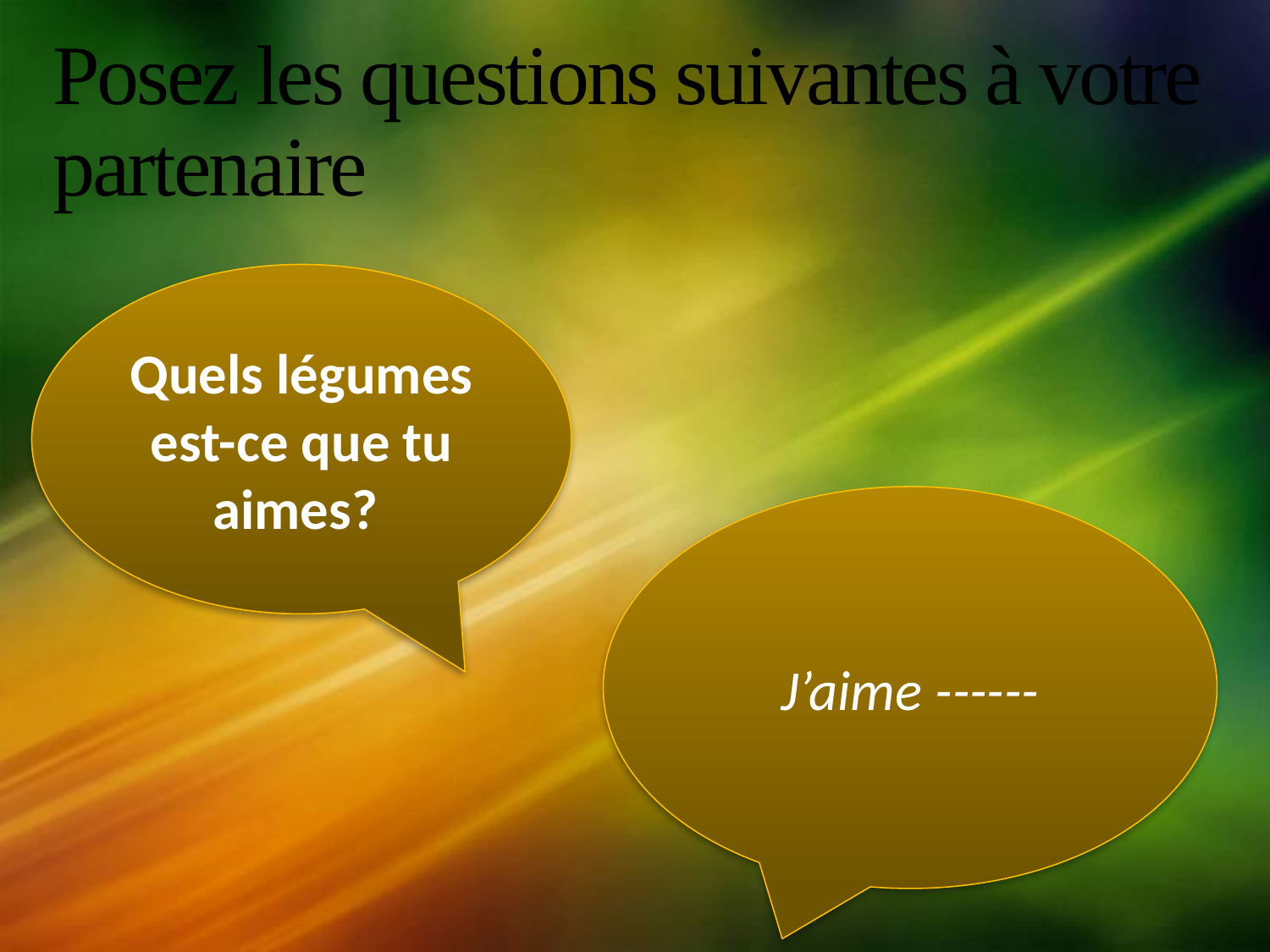

# Posez les questions suivantes à votre partenaire
Quels légumes est-ce que tu aimes?
J’aime ------